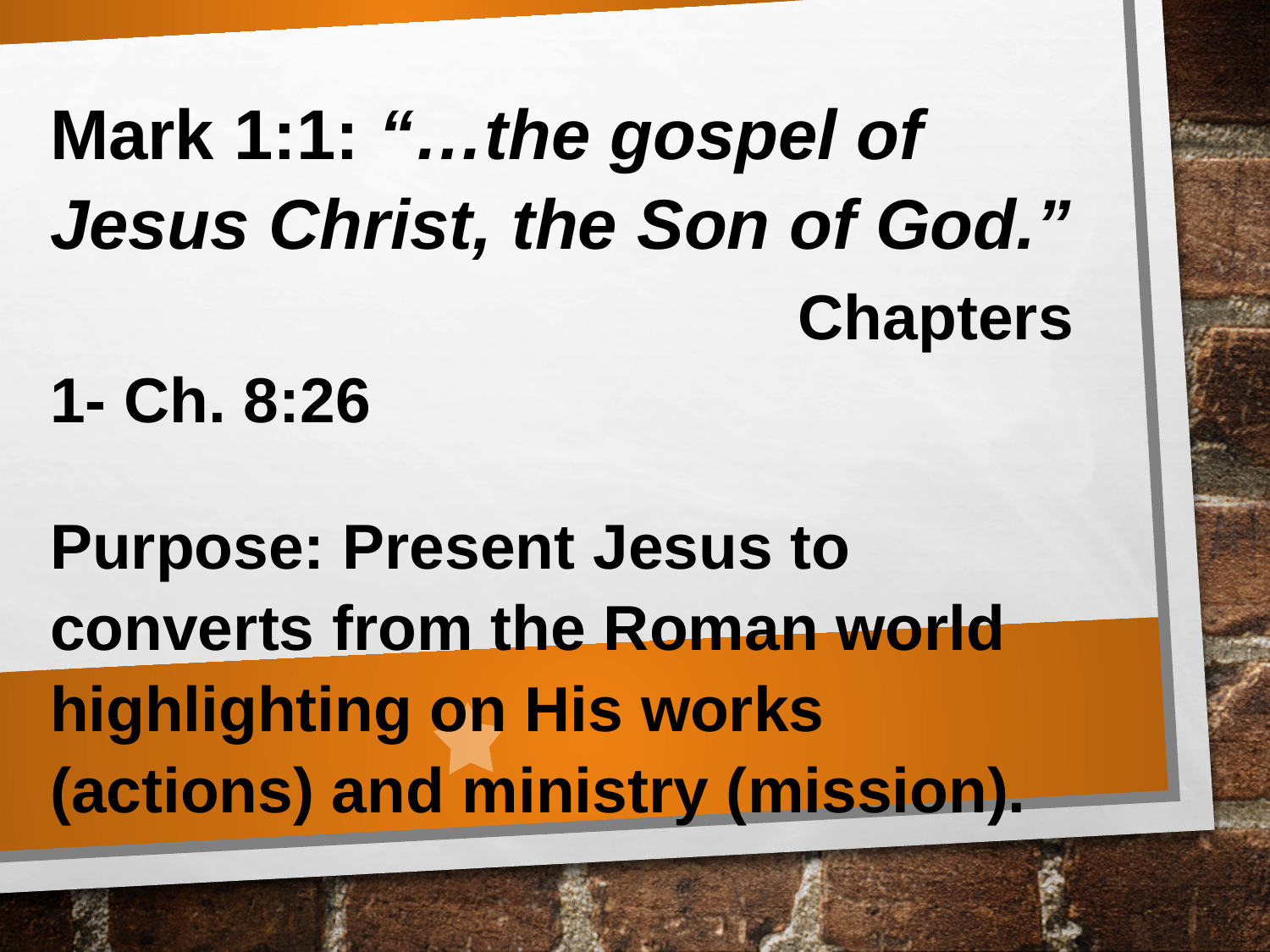

Mark 1:1: “…the gospel of Jesus Christ, the Son of God.”                                       Chapters 1- Ch. 8:26

Purpose: Present Jesus to converts from the Roman world highlighting on His works (actions) and ministry (mission).